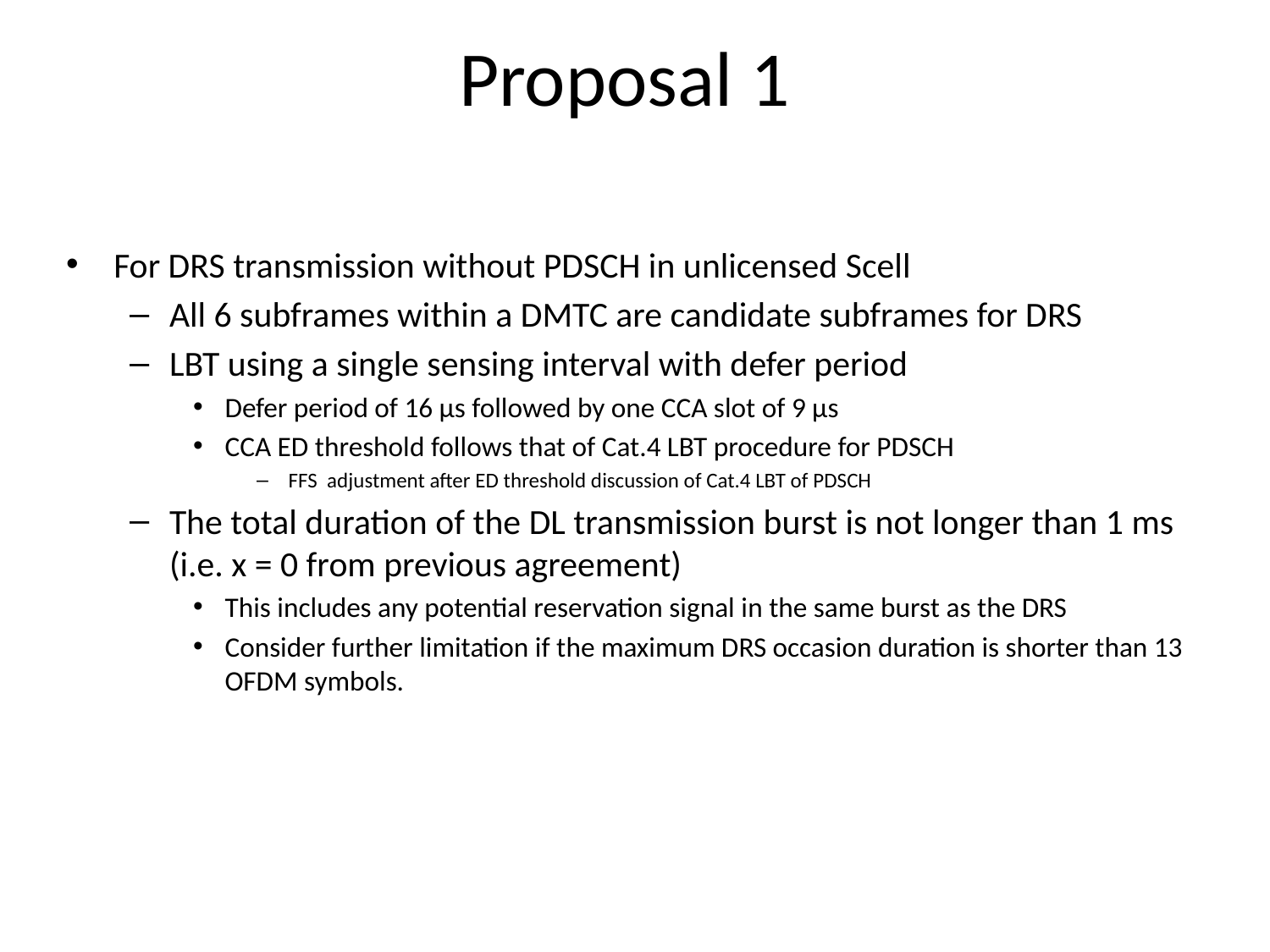

# Proposal 1
For DRS transmission without PDSCH in unlicensed Scell
All 6 subframes within a DMTC are candidate subframes for DRS
LBT using a single sensing interval with defer period
Defer period of 16 µs followed by one CCA slot of 9 µs
CCA ED threshold follows that of Cat.4 LBT procedure for PDSCH
FFS  adjustment after ED threshold discussion of Cat.4 LBT of PDSCH
The total duration of the DL transmission burst is not longer than 1 ms (i.e. x = 0 from previous agreement)
This includes any potential reservation signal in the same burst as the DRS
Consider further limitation if the maximum DRS occasion duration is shorter than 13 OFDM symbols.